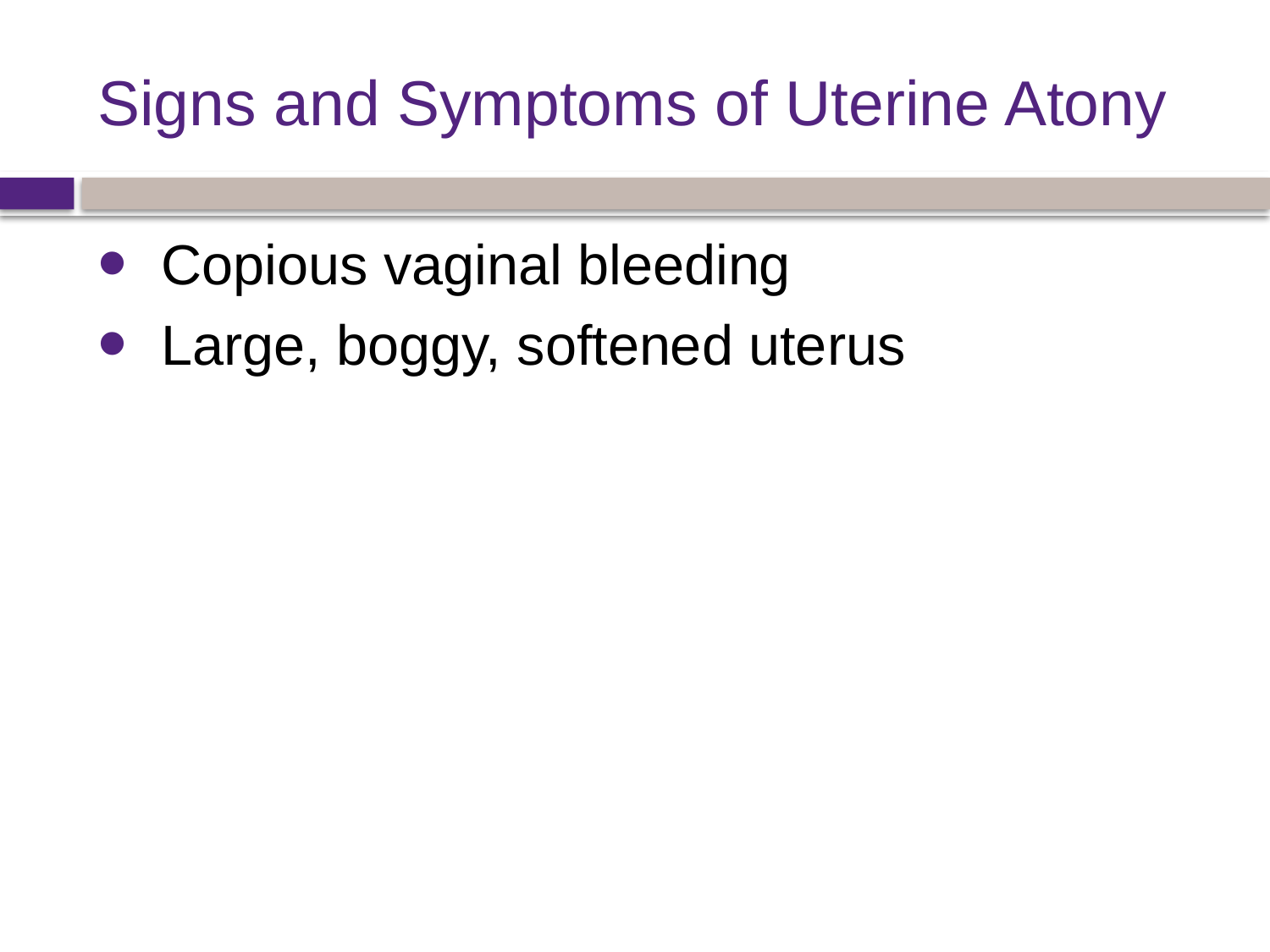

# Signs and Symptoms of Uterine Atony
Copious vaginal bleeding
Large, boggy, softened uterus